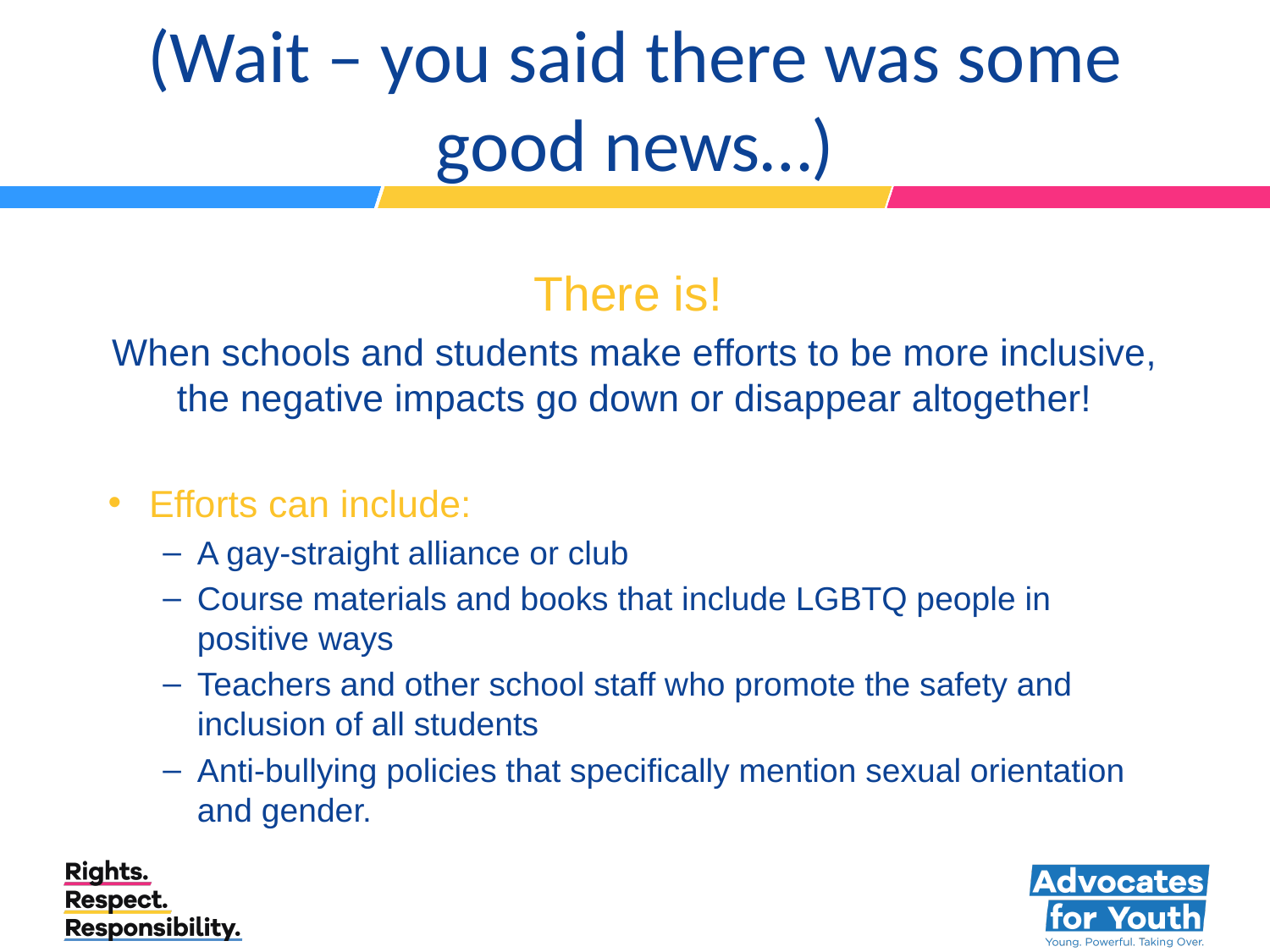

# (Wait – you said there was some good news…)
There is!
When schools and students make efforts to be more inclusive, the negative impacts go down or disappear altogether!

Efforts can include:
A gay-straight alliance or club
Course materials and books that include LGBTQ people in positive ways
Teachers and other school staff who promote the safety and inclusion of all students
Anti-bullying policies that specifically mention sexual orientation and gender.